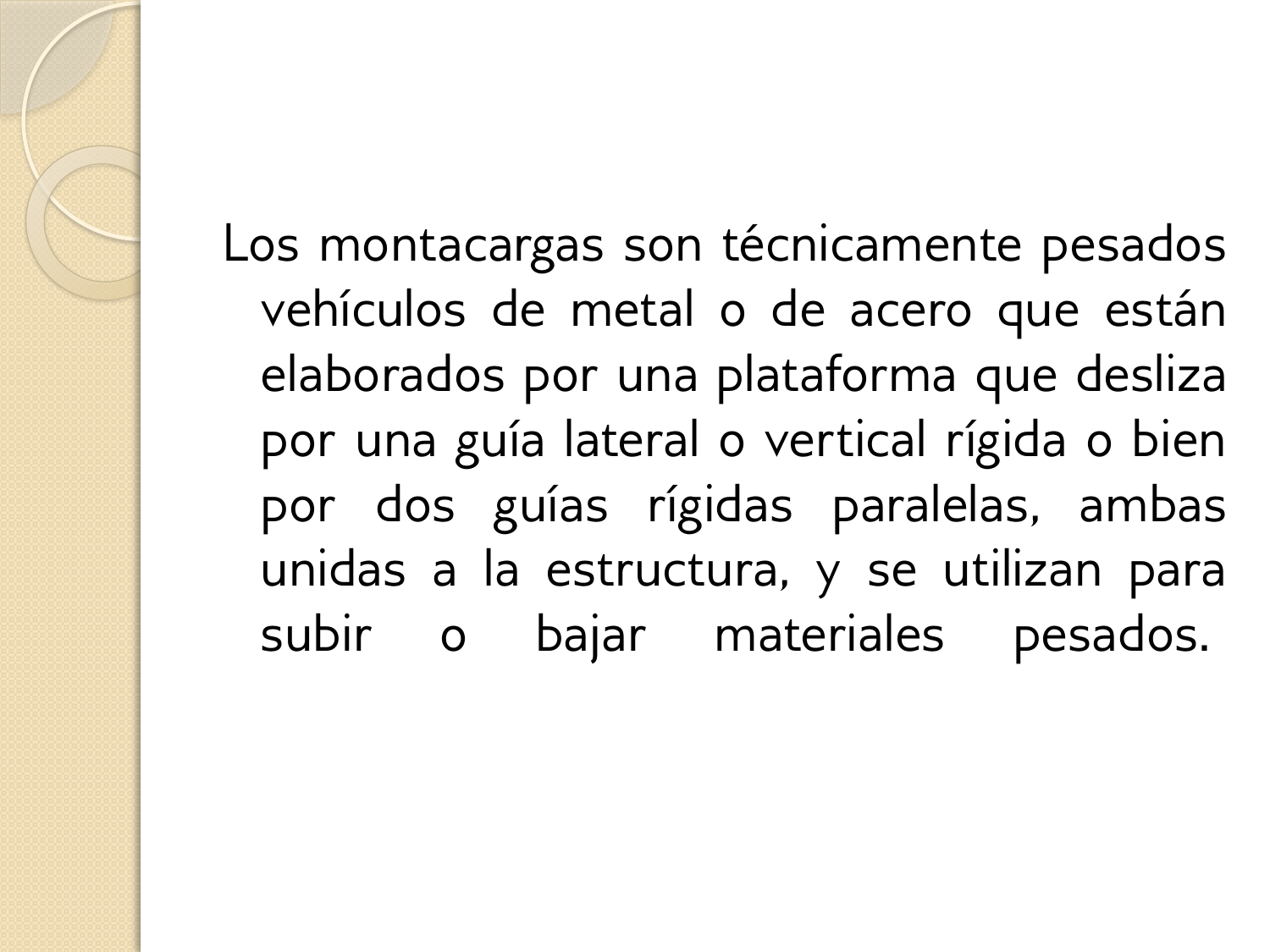

#
Los montacargas son técnicamente pesados vehículos de metal o de acero que están elaborados por una plataforma que desliza por una guía lateral o vertical rígida o bien por dos guías rígidas paralelas, ambas unidas a la estructura, y se utilizan para subir o bajar materiales pesados.